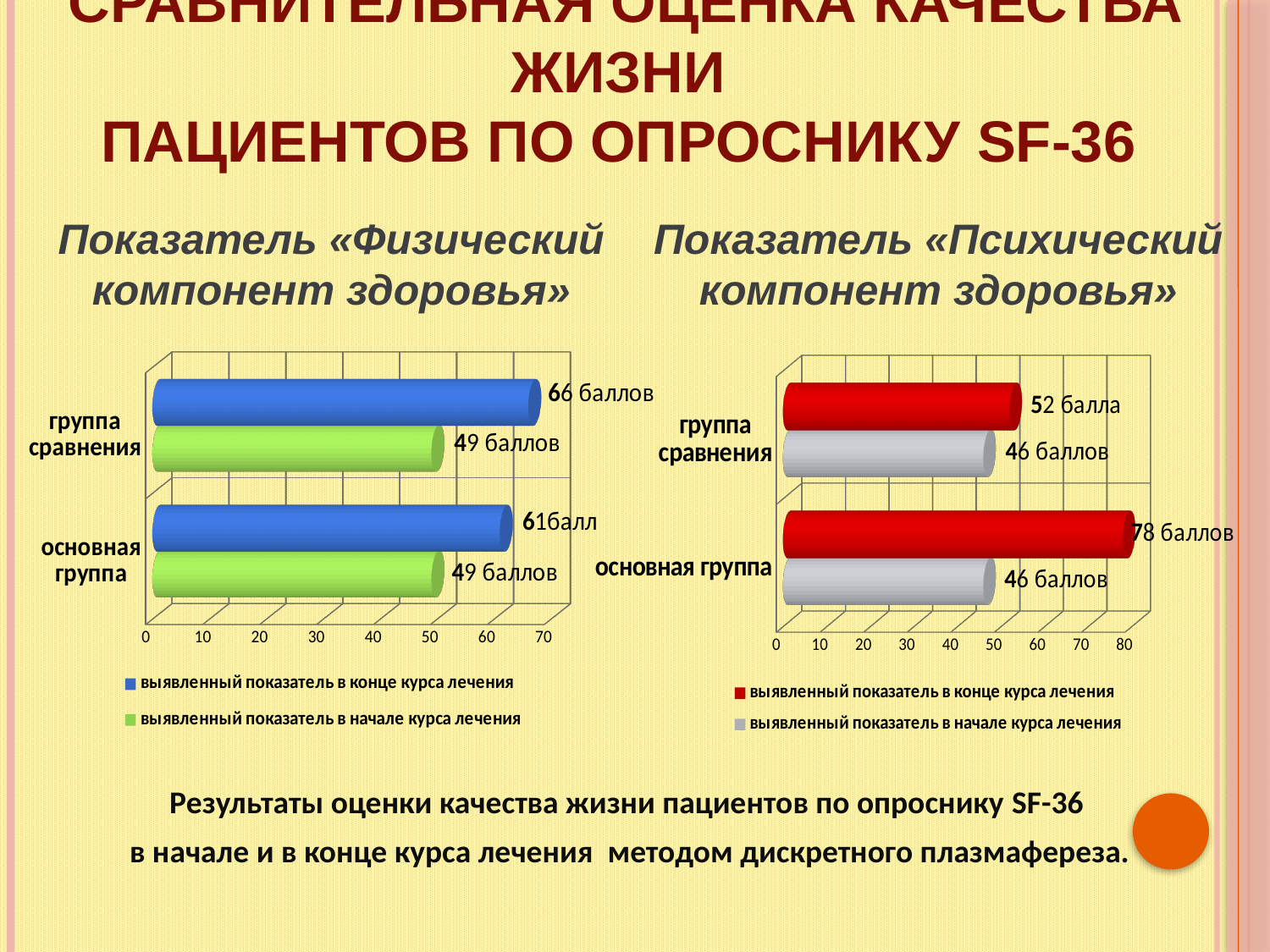

# Сравнительная оценка качества жизни пациентов по опроснику SF-36
Показатель «Физический компонент здоровья»
Показатель «Психический компонент здоровья»

[unsupported chart]

[unsupported chart]

Результаты оценки качества жизни пациентов по опроснику SF-36
 в начале и в конце курса лечения  методом дискретного плазмафереза.